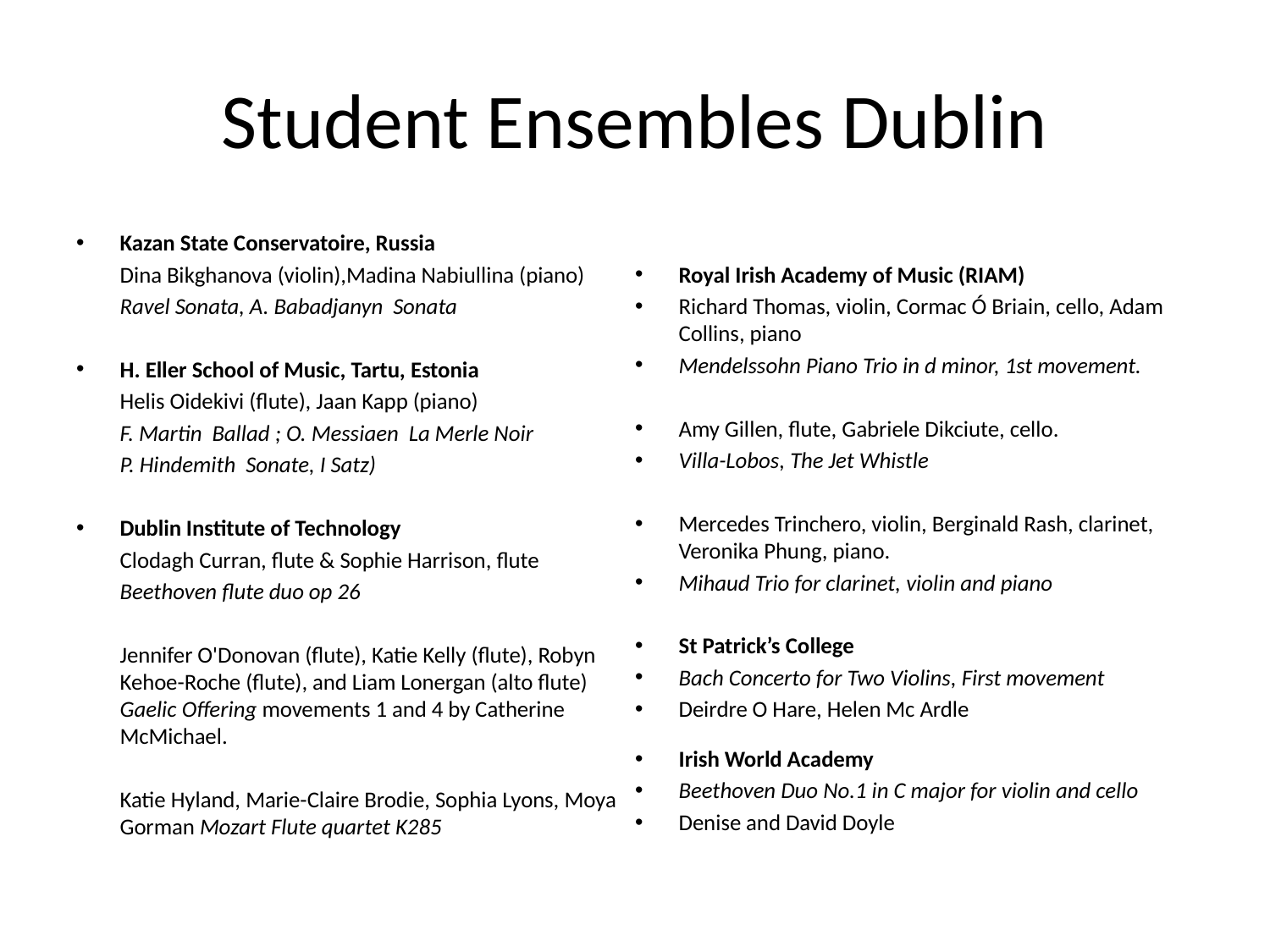

# Student Ensembles Dublin
Kazan State Conservatoire, Russia
	Dina Bikghanova (violin),Madina Nabiullina (piano)
	Ravel Sonata, A. Babadjanyn  Sonata

H. Eller School of Music, Tartu, Estonia
	Helis Oidekivi (flute), Jaan Kapp (piano)
	F. Martin  Ballad ; O. Messiaen  La Merle Noir
	P. Hindemith  Sonate, I Satz)

Dublin Institute of Technology
	Clodagh Curran, flute & Sophie Harrison, flute
	Beethoven flute duo op 26

	Jennifer O'Donovan (flute), Katie Kelly (flute), Robyn Kehoe-Roche (flute), and Liam Lonergan (alto flute) Gaelic Offering movements 1 and 4 by Catherine McMichael.

	Katie Hyland, Marie-Claire Brodie, Sophia Lyons, Moya Gorman Mozart Flute quartet K285

Royal Irish Academy of Music (RIAM)
Richard Thomas, violin, Cormac Ó Briain, cello, Adam Collins, piano
Mendelssohn Piano Trio in d minor, 1st movement.

Amy Gillen, flute, Gabriele Dikciute, cello.
Villa-Lobos, The Jet Whistle

Mercedes Trinchero, violin, Berginald Rash, clarinet, Veronika Phung, piano.
Mihaud Trio for clarinet, violin and piano

St Patrick’s College
Bach Concerto for Two Violins, First movement
Deirdre O Hare, Helen Mc Ardle

Irish World Academy
Beethoven Duo No.1 in C major for violin and cello
Denise and David Doyle